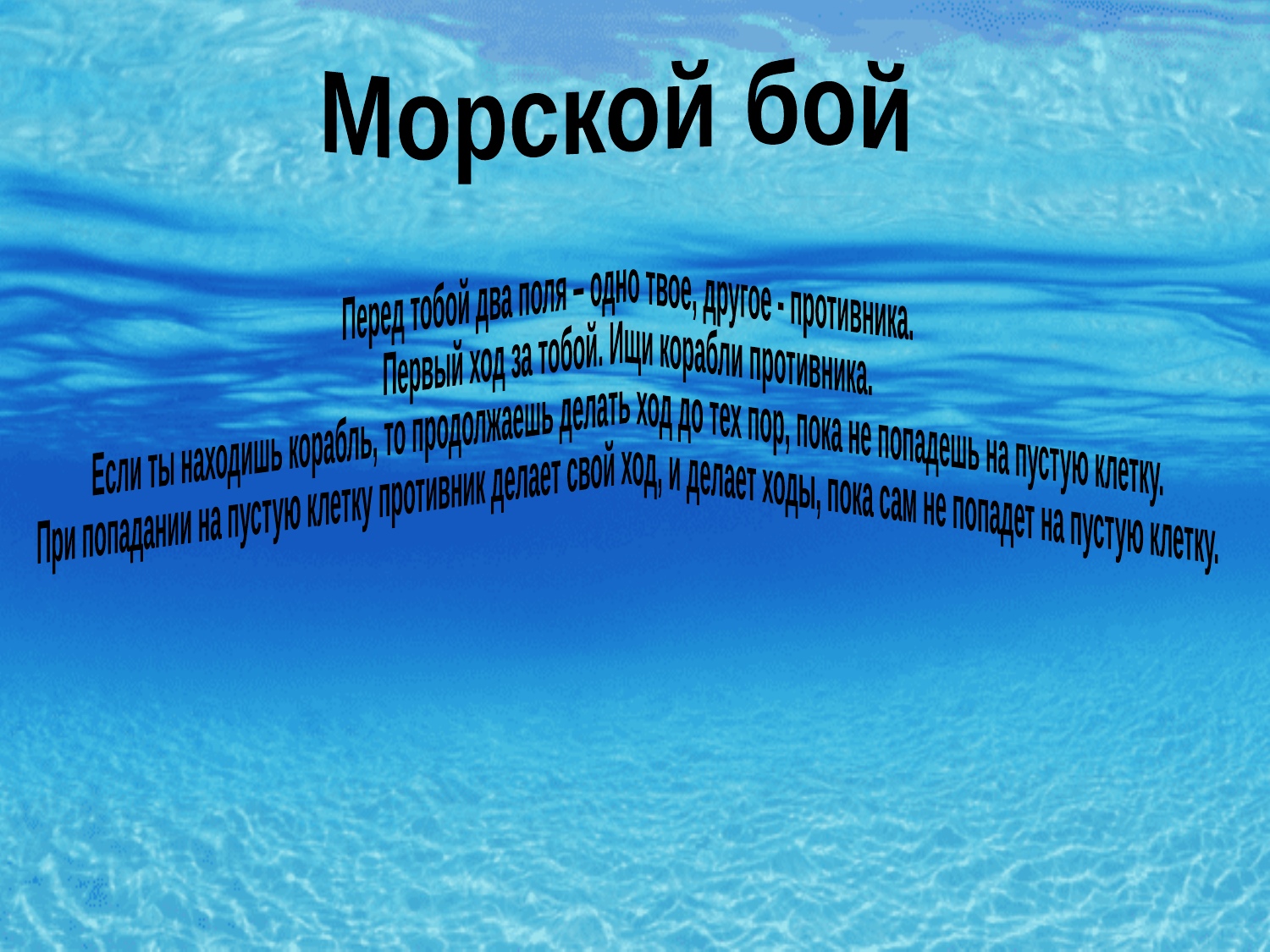

Морской бой
Перед тобой два поля – одно твое, другое - противника.
Первый ход за тобой. Ищи корабли противника.
Если ты находишь корабль, то продолжаешь делать ход до тех пор, пока не попадешь на пустую клетку.
При попадании на пустую клетку противник делает свой ход, и делает ходы, пока сам не попадет на пустую клетку.